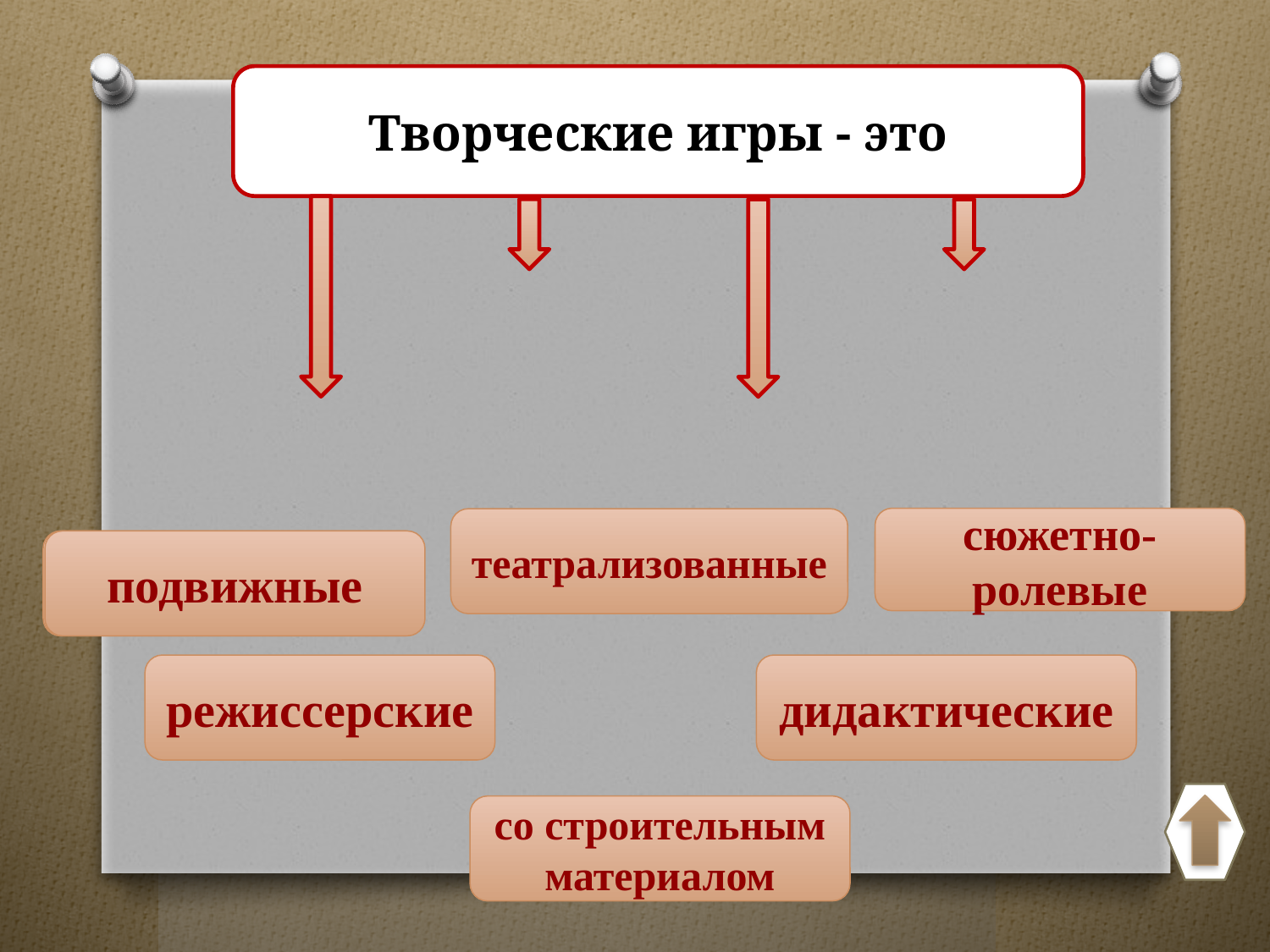

Творческие игры - это

сюжетно-ролевые
театрализованные

подвижные
режиссерские
дидактические

со строительным материалом